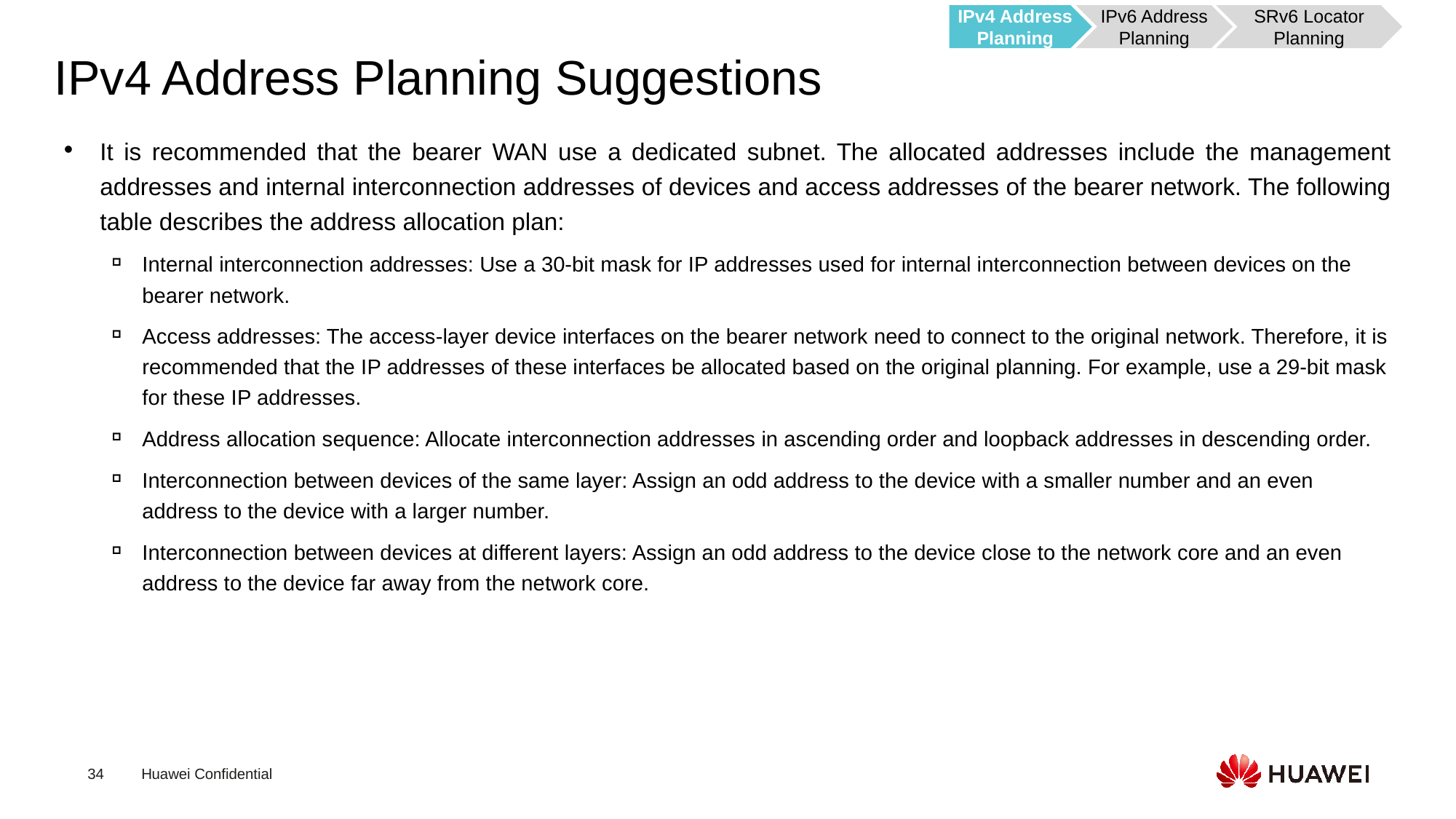

IPv4 Address Planning
IPv6 Address Planning
SRv6 Locator Planning
# IPv4 Address Planning Suggestions
It is recommended that the bearer WAN use a dedicated subnet. The allocated addresses include the management addresses and internal interconnection addresses of devices and access addresses of the bearer network. The following table describes the address allocation plan:
Internal interconnection addresses: Use a 30-bit mask for IP addresses used for internal interconnection between devices on the bearer network.
Access addresses: The access-layer device interfaces on the bearer network need to connect to the original network. Therefore, it is recommended that the IP addresses of these interfaces be allocated based on the original planning. For example, use a 29-bit mask for these IP addresses.
Address allocation sequence: Allocate interconnection addresses in ascending order and loopback addresses in descending order.
Interconnection between devices of the same layer: Assign an odd address to the device with a smaller number and an even address to the device with a larger number.
Interconnection between devices at different layers: Assign an odd address to the device close to the network core and an even address to the device far away from the network core.